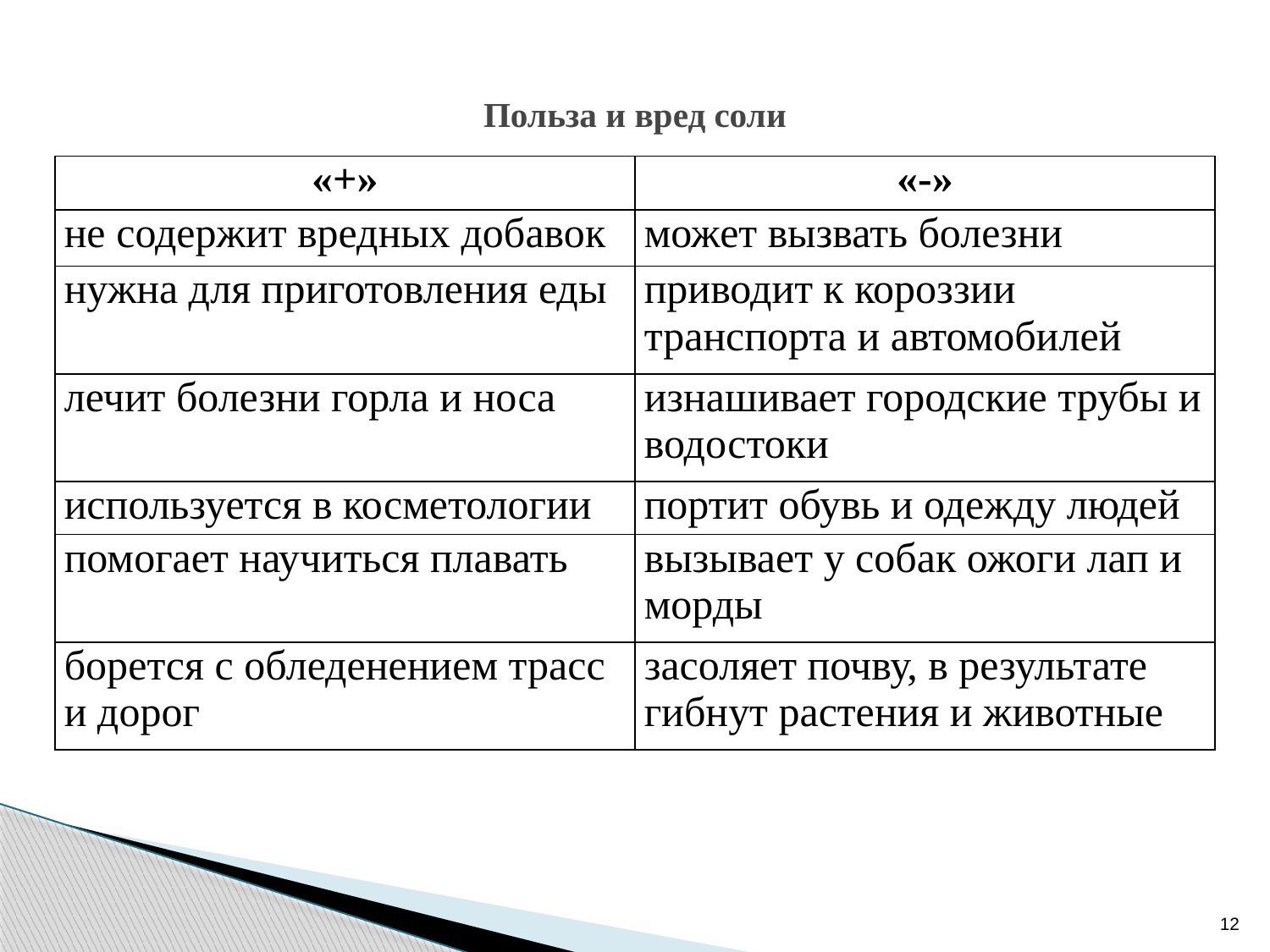

# Польза и вред соли
| «+» | «-» |
| --- | --- |
| не содержит вредных добавок | может вызвать болезни |
| нужна для приготовления еды | приводит к короззии транспорта и автомобилей |
| лечит болезни горла и носа | изнашивает городские трубы и водостоки |
| используется в косметологии | портит обувь и одежду людей |
| помогает научиться плавать | вызывает у собак ожоги лап и морды |
| борется с обледенением трасс и дорог | засоляет почву, в результате гибнут растения и животные |
12